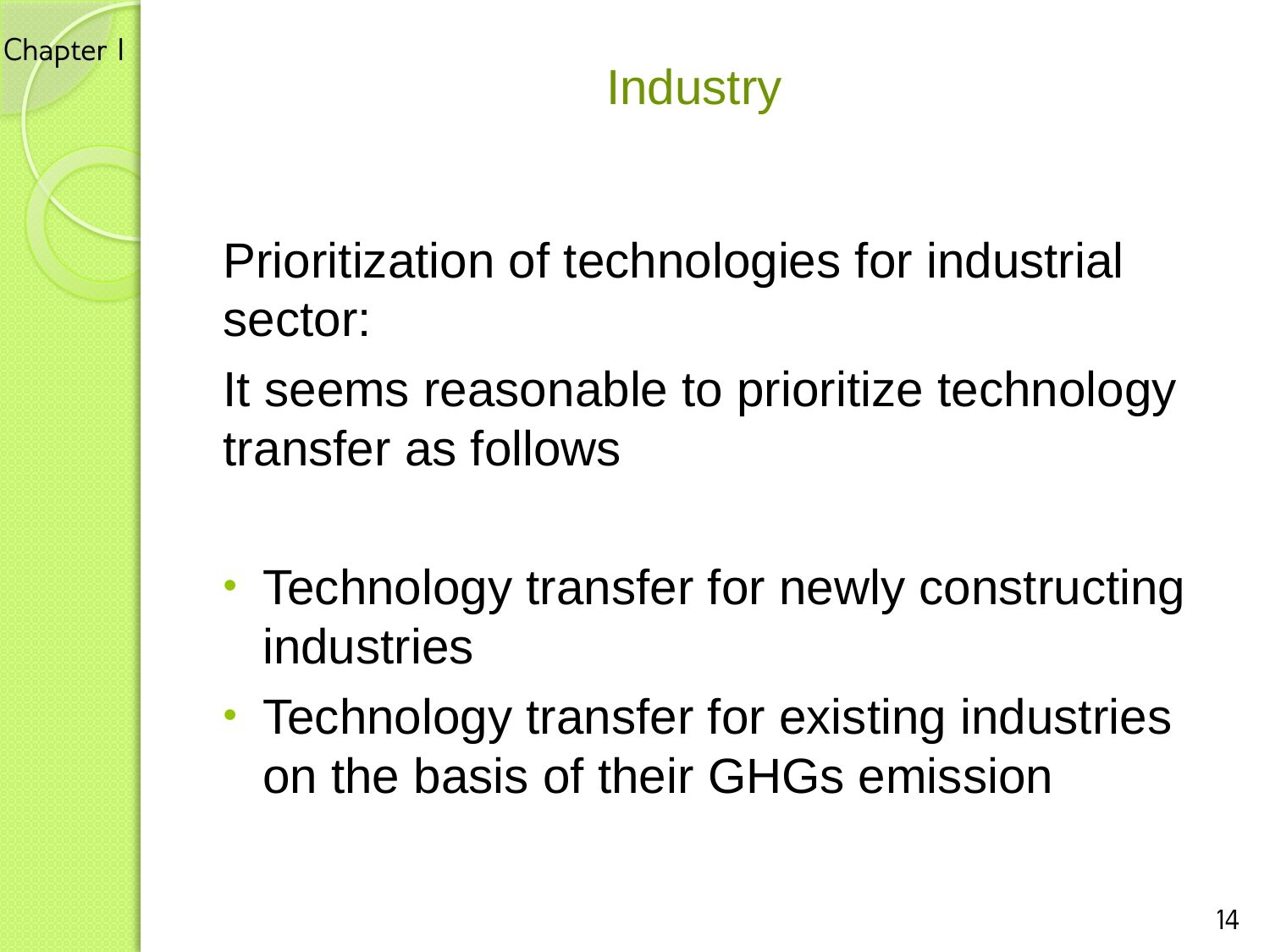

# Industry
Chapter I
Prioritization of technologies for industrial sector:
It seems reasonable to prioritize technology transfer as follows

Technology transfer for newly constructing industries
Technology transfer for existing industries on the basis of their GHGs emission

14